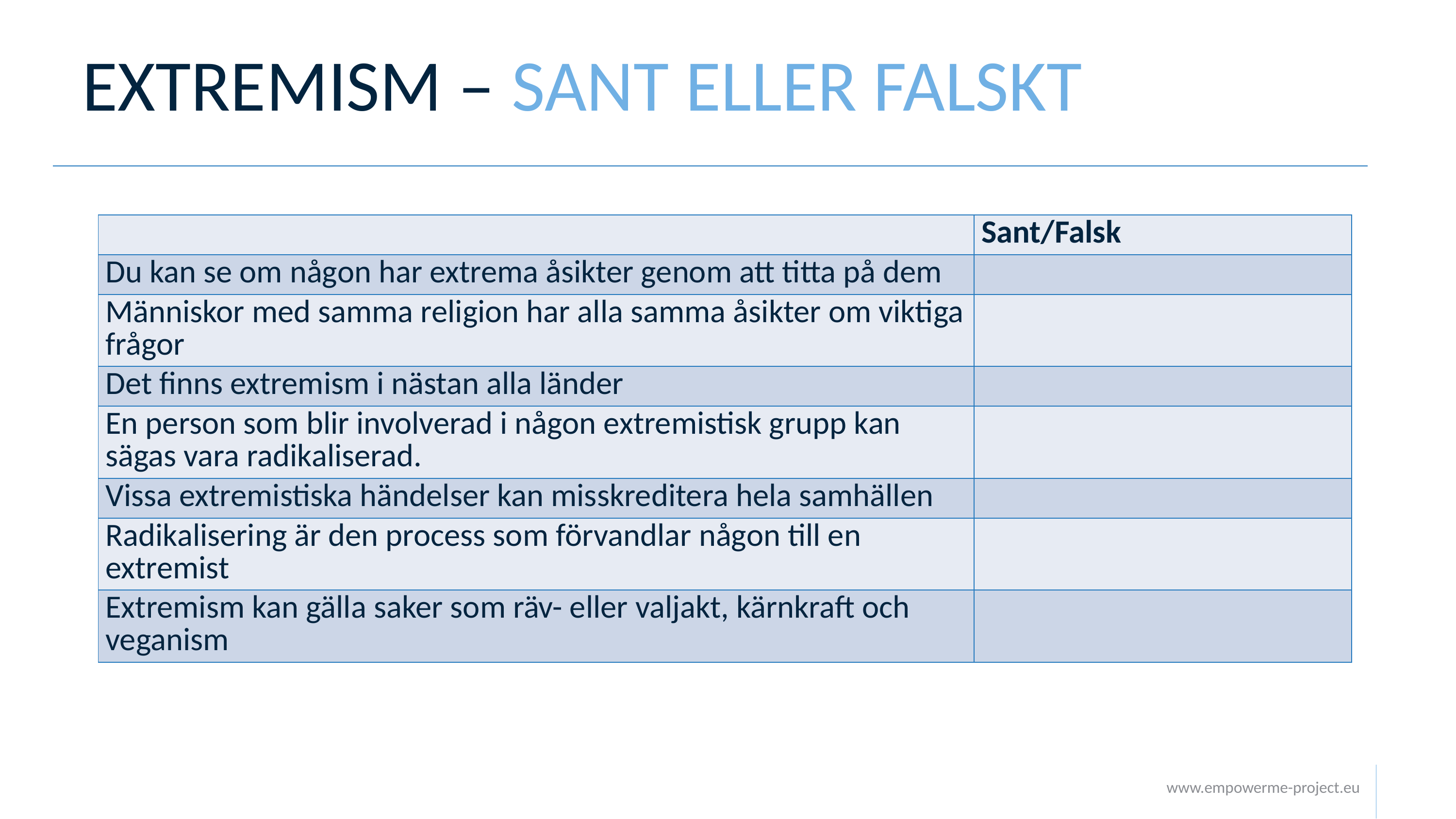

# EXTREMISM – SANT ELLER FALSKT
|  | Sant/Falsk |
| --- | --- |
| Du kan se om någon har extrema åsikter genom att titta på dem |  |
| Människor med samma religion har alla samma åsikter om viktiga frågor |  |
| Det finns extremism i nästan alla länder |  |
| En person som blir involverad i någon extremistisk grupp kan sägas vara radikaliserad. |  |
| Vissa extremistiska händelser kan misskreditera hela samhällen |  |
| Radikalisering är den process som förvandlar någon till en extremist |  |
| Extremism kan gälla saker som räv- eller valjakt, kärnkraft och veganism |  |
www.empowerme-project.eu